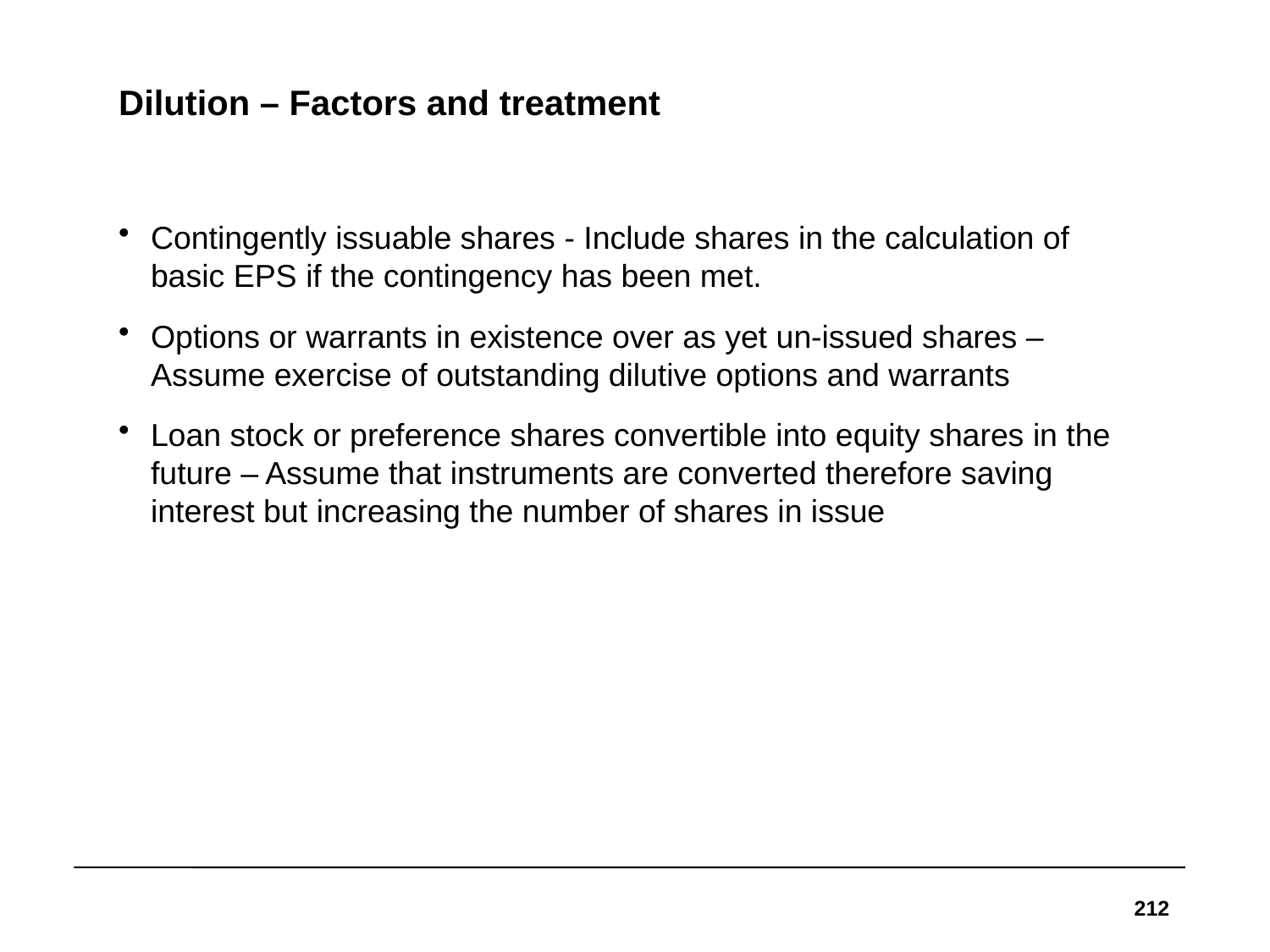

# Dilution – Factors and treatment
Contingently issuable shares - Include shares in the calculation of basic EPS if the contingency has been met.
Options or warrants in existence over as yet un-issued shares – Assume exercise of outstanding dilutive options and warrants
Loan stock or preference shares convertible into equity shares in the future – Assume that instruments are converted therefore saving interest but increasing the number of shares in issue